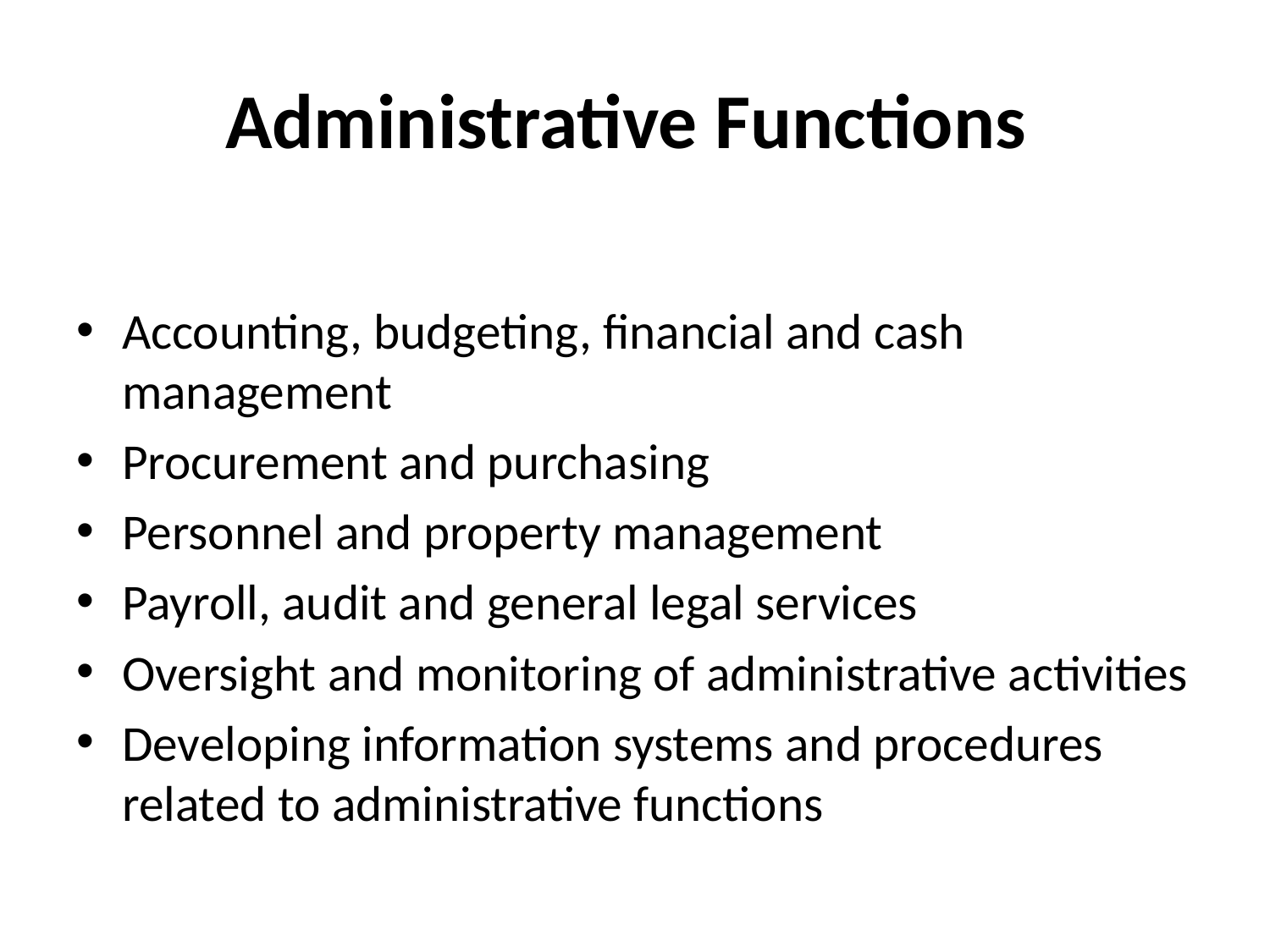

# Administrative Functions

Accounting, budgeting, financial and cash management
Procurement and purchasing
Personnel and property management
Payroll, audit and general legal services
Oversight and monitoring of administrative activities
Developing information systems and procedures related to administrative functions